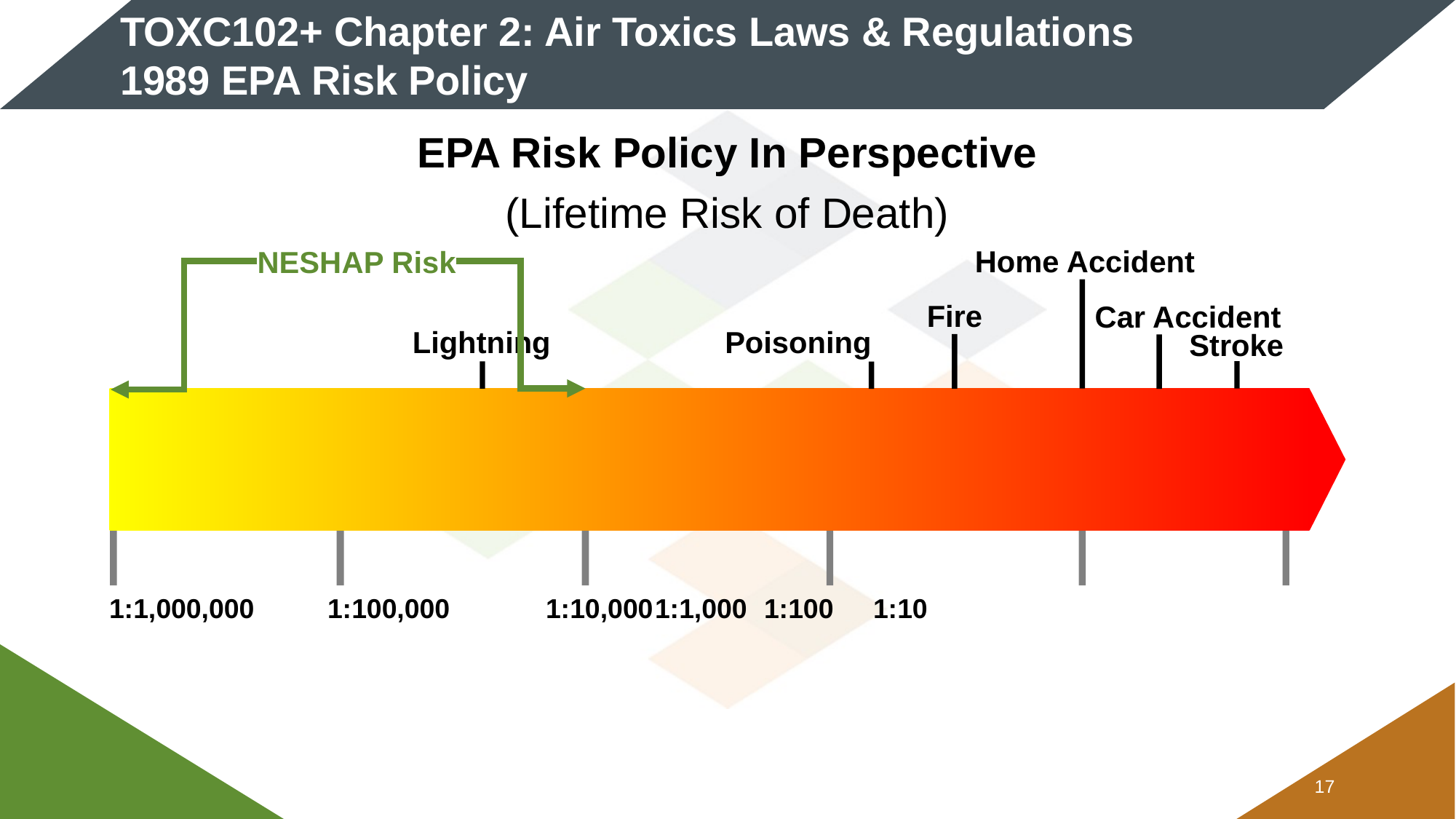

# TOXC102+ Chapter 2: Air Toxics Laws & Regulations 1989 EPA Risk Policy
EPA Risk Policy In Perspective
(Lifetime Risk of Death)
Home Accident
NESHAP Risk

Fire
Car Accident
Poisoning
Lightning
Stroke

1:1,000,000	1:100,000	1:10,000	1:1,000	1:100	1:10
17